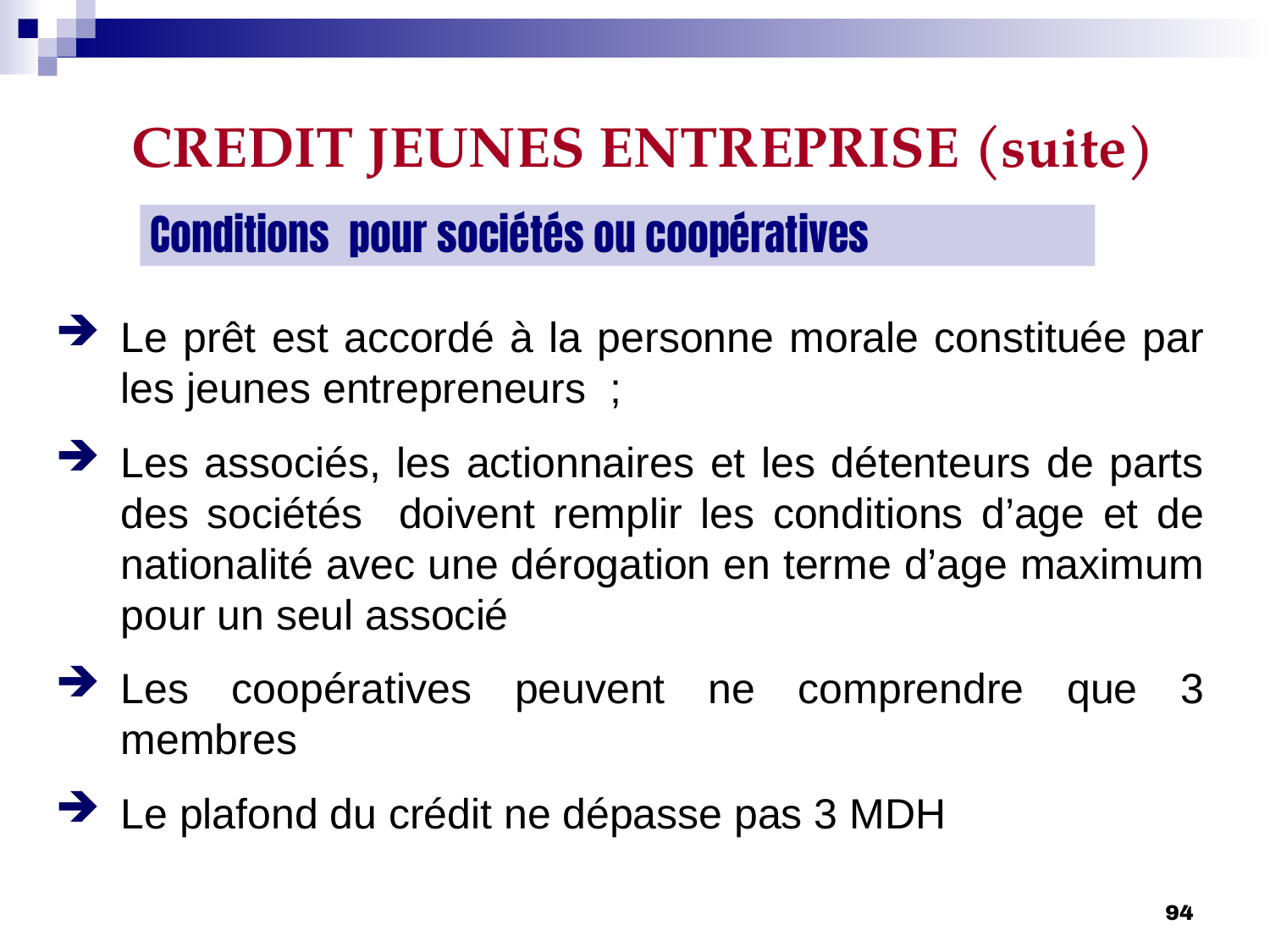

# CREDIT JEUNES ENTREPRISE (suite)
Conditions  pour sociétés ou coopératives
Le prêt est accordé à la personne morale constituée par les jeunes entrepreneurs  ;
Les associés, les actionnaires et les détenteurs de parts des sociétés  doivent remplir les conditions d’age et de nationalité avec une dérogation en terme d’age maximum pour un seul associé
Les coopératives peuvent ne comprendre que 3 membres
Le plafond du crédit ne dépasse pas 3 MDH
94